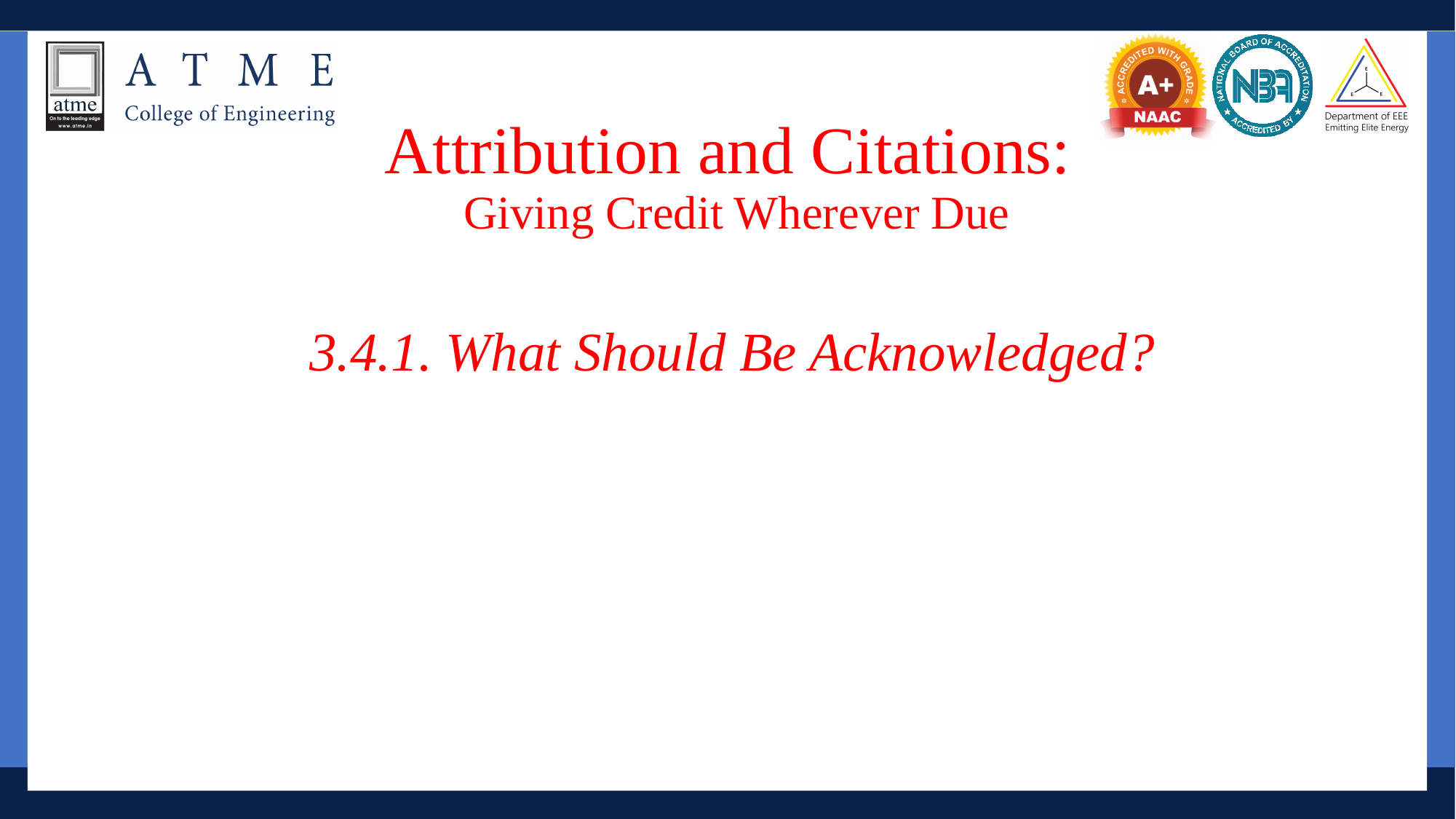

# Attribution and Citations: Giving Credit Wherever Due
3.4.1. What Should Be Acknowledged?